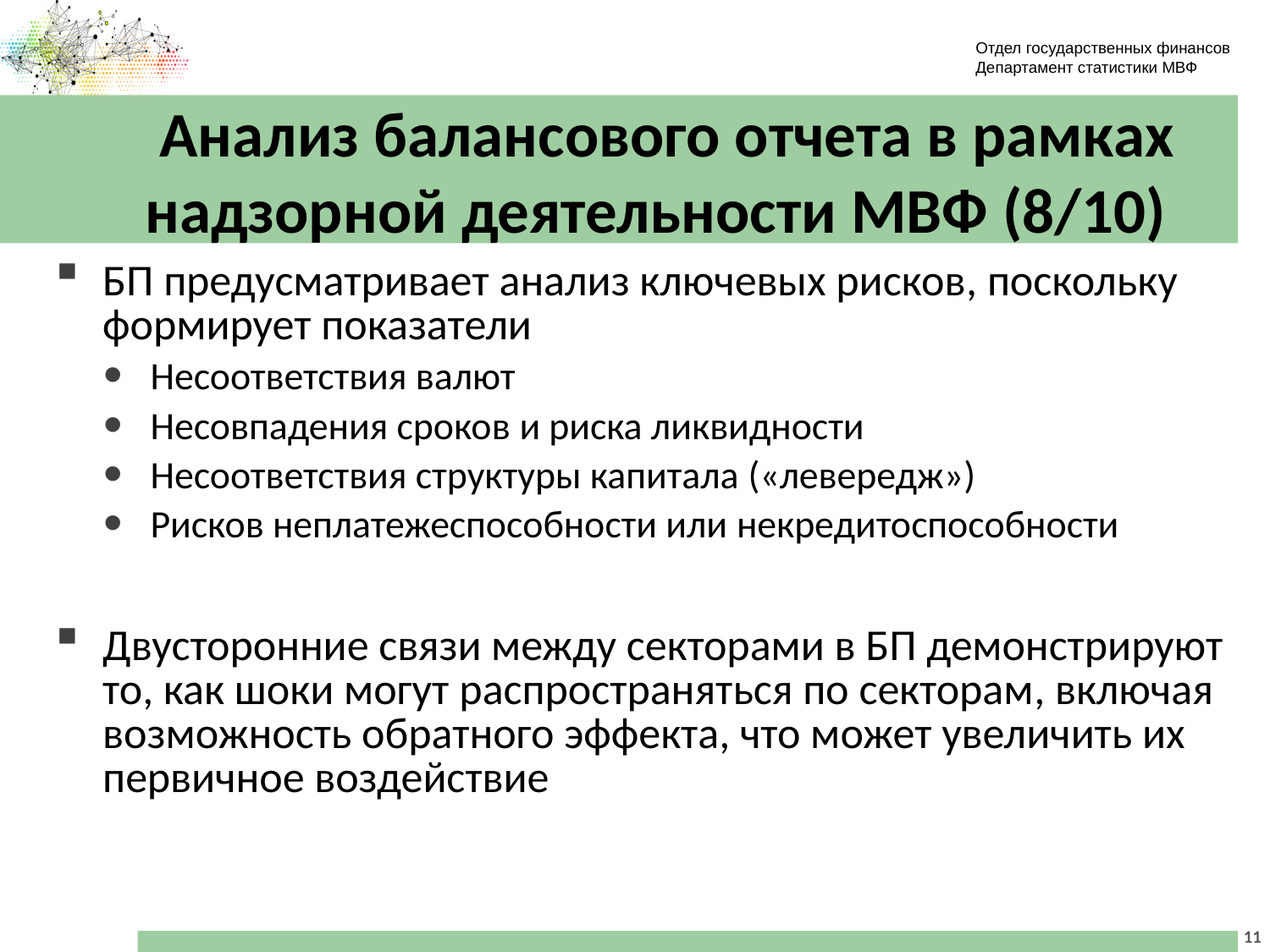

Отдел государственных финансов
Департамент статистики МВФ
# Анализ балансового отчета в рамках надзорной деятельности МВФ (8/10)
БП предусматривает анализ ключевых рисков, поскольку формирует показатели
Несоответствия валют
Несовпадения сроков и риска ликвидности
Несоответствия структуры капитала («левередж»)
Рисков неплатежеспособности или некредитоспособности

Двусторонние связи между секторами в БП демонстрируют то, как шоки могут распространяться по секторам, включая возможность обратного эффекта, что может увеличить их первичное воздействие

11